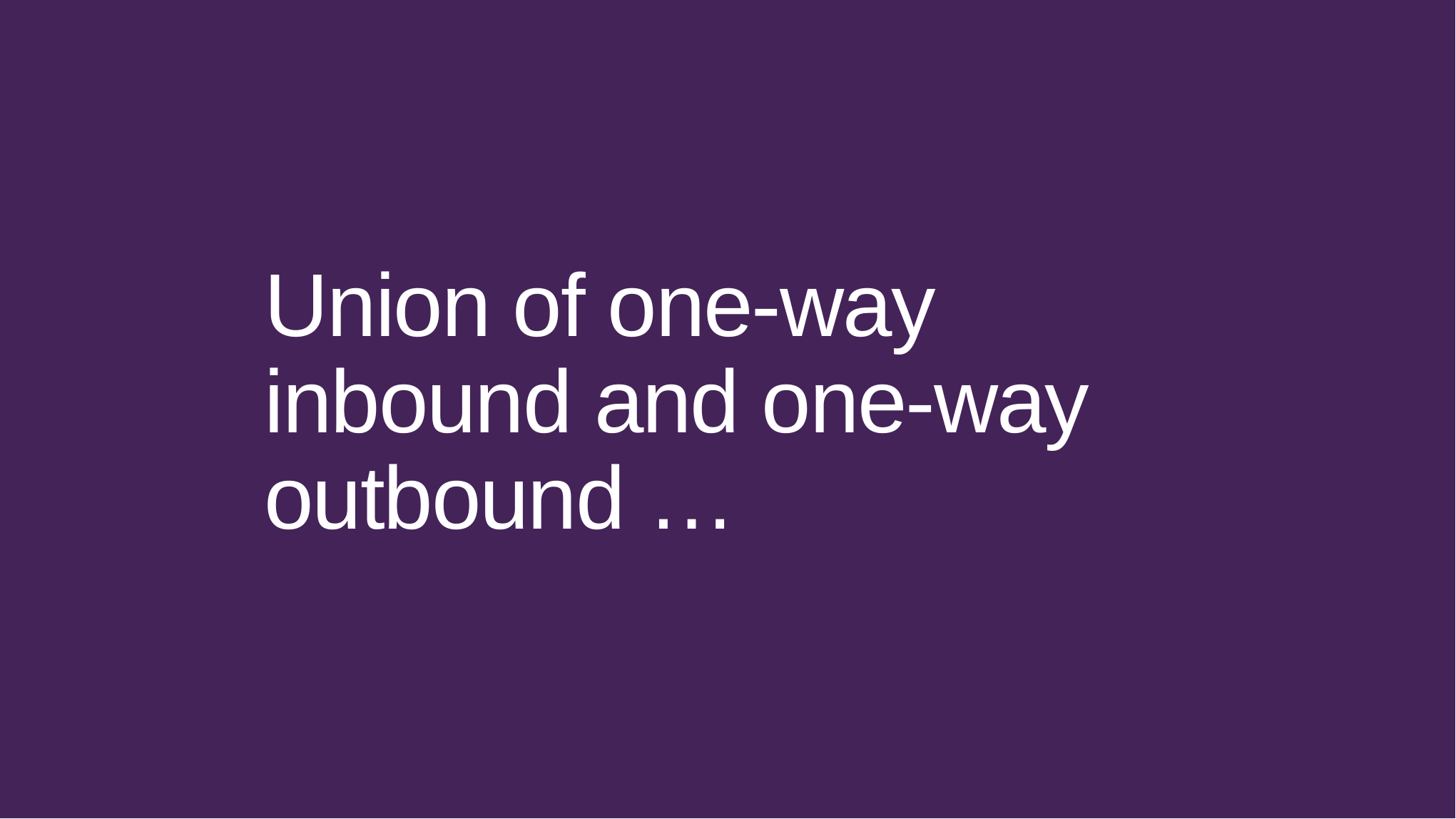

# Union of one-way inbound and one-way outbound …